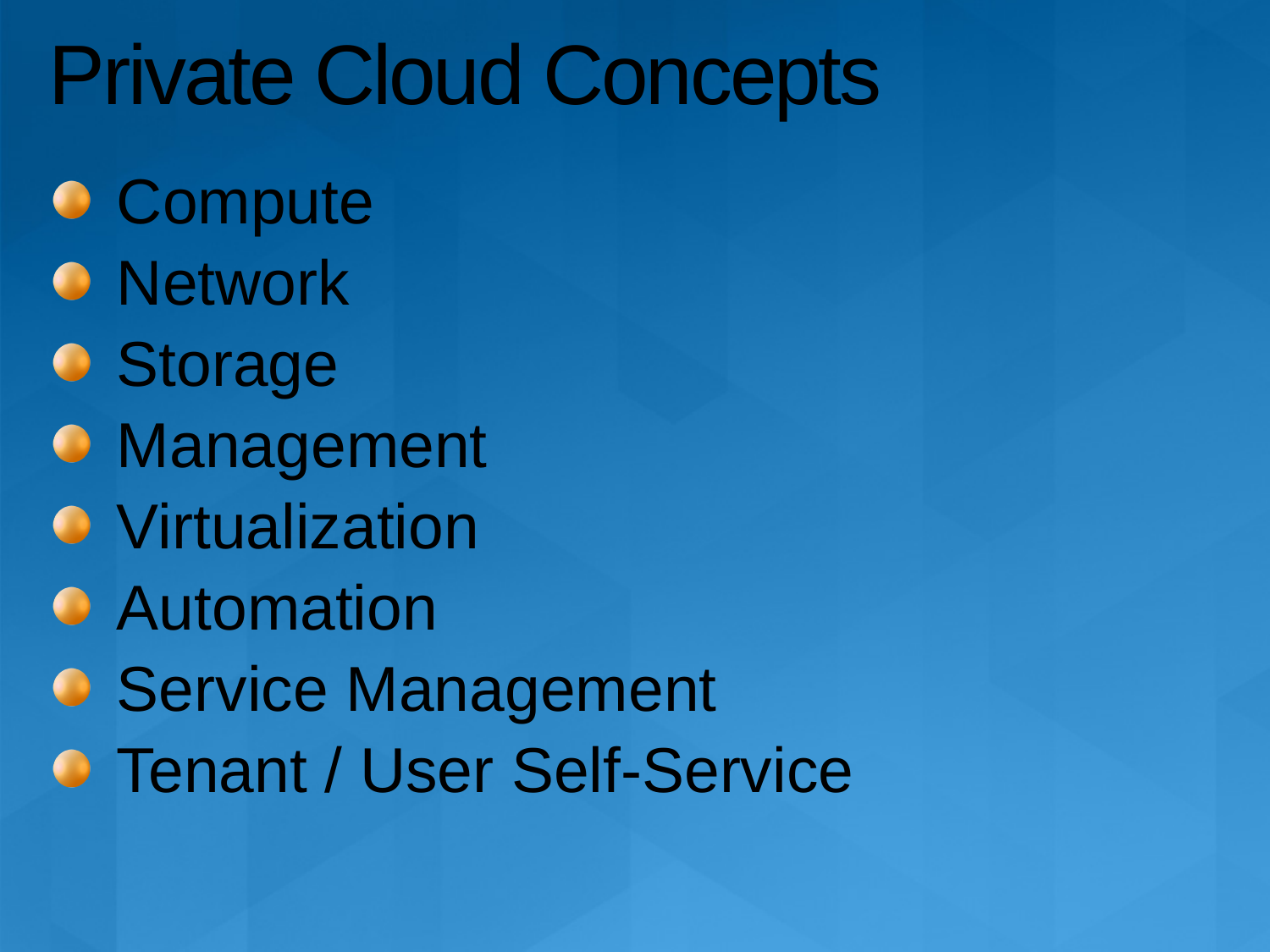

# Private Cloud Concepts
Compute
Network
Storage
Management
Virtualization
Automation
Service Management
Tenant / User Self-Service